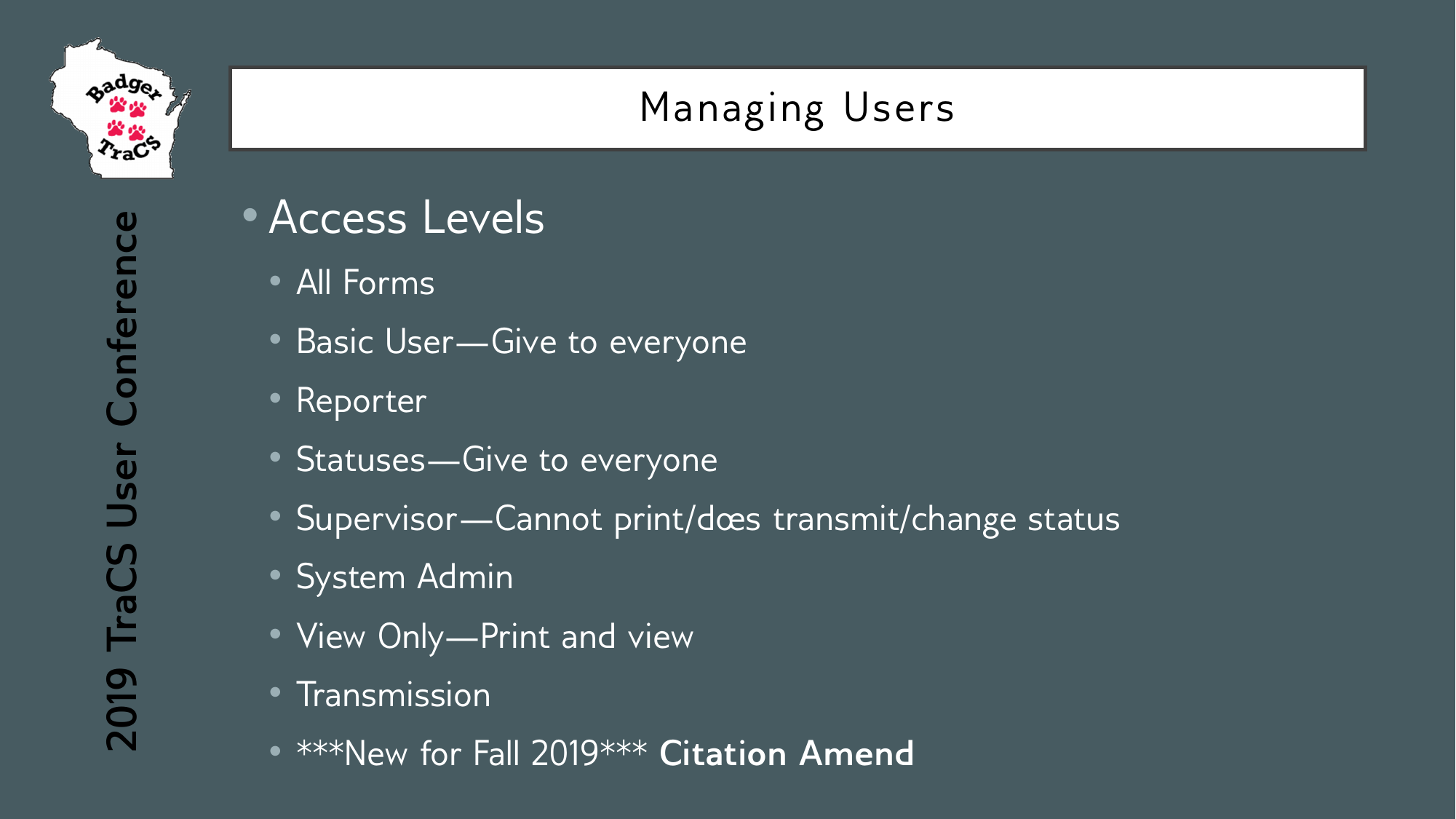

Managing Users
Access Levels
All Forms
Basic User—Give to everyone
Reporter
Statuses—Give to everyone
Supervisor—Cannot print/does transmit/change status
System Admin
View Only—Print and view
Transmission
***New for Fall 2019*** Citation Amend